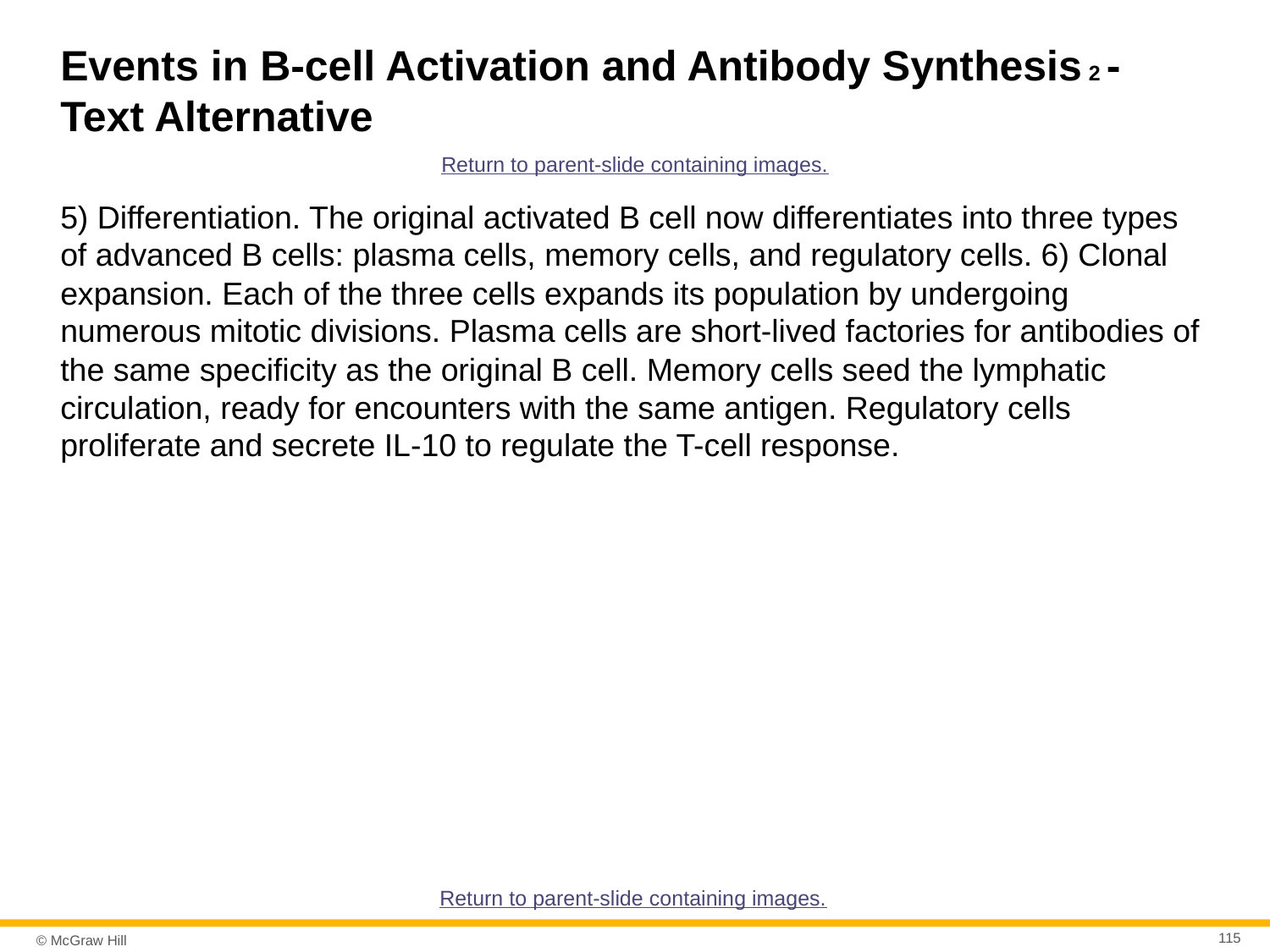

# Events in B-cell Activation and Antibody Synthesis 2 - Text Alternative
Return to parent-slide containing images.
5) Differentiation. The original activated B cell now differentiates into three types of advanced B cells: plasma cells, memory cells, and regulatory cells. 6) Clonal expansion. Each of the three cells expands its population by undergoing numerous mitotic divisions. Plasma cells are short-lived factories for antibodies of the same specificity as the original B cell. Memory cells seed the lymphatic circulation, ready for encounters with the same antigen. Regulatory cells proliferate and secrete IL-10 to regulate the T-cell response.
Return to parent-slide containing images.